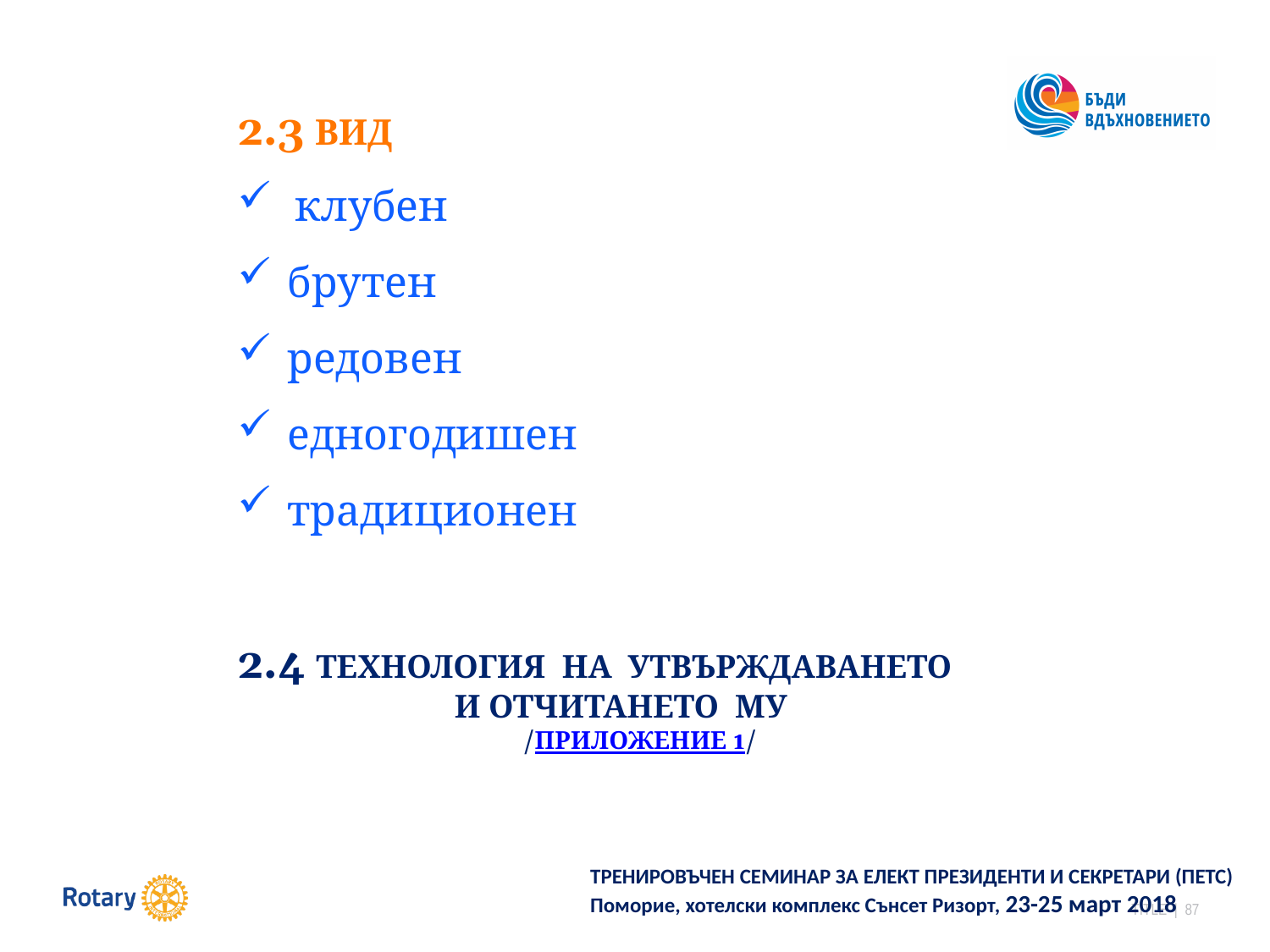

2.3 ВИД
 клубен
 брутен
 редовен
 едногодишен
 традиционен

2.4 ТЕХНОЛОГИЯ  НА  УТВЪРЖДАВАНЕТО
                           И ОТЧИТАНЕТО  МУ
                                             /ПРИЛОЖЕНИЕ 1/